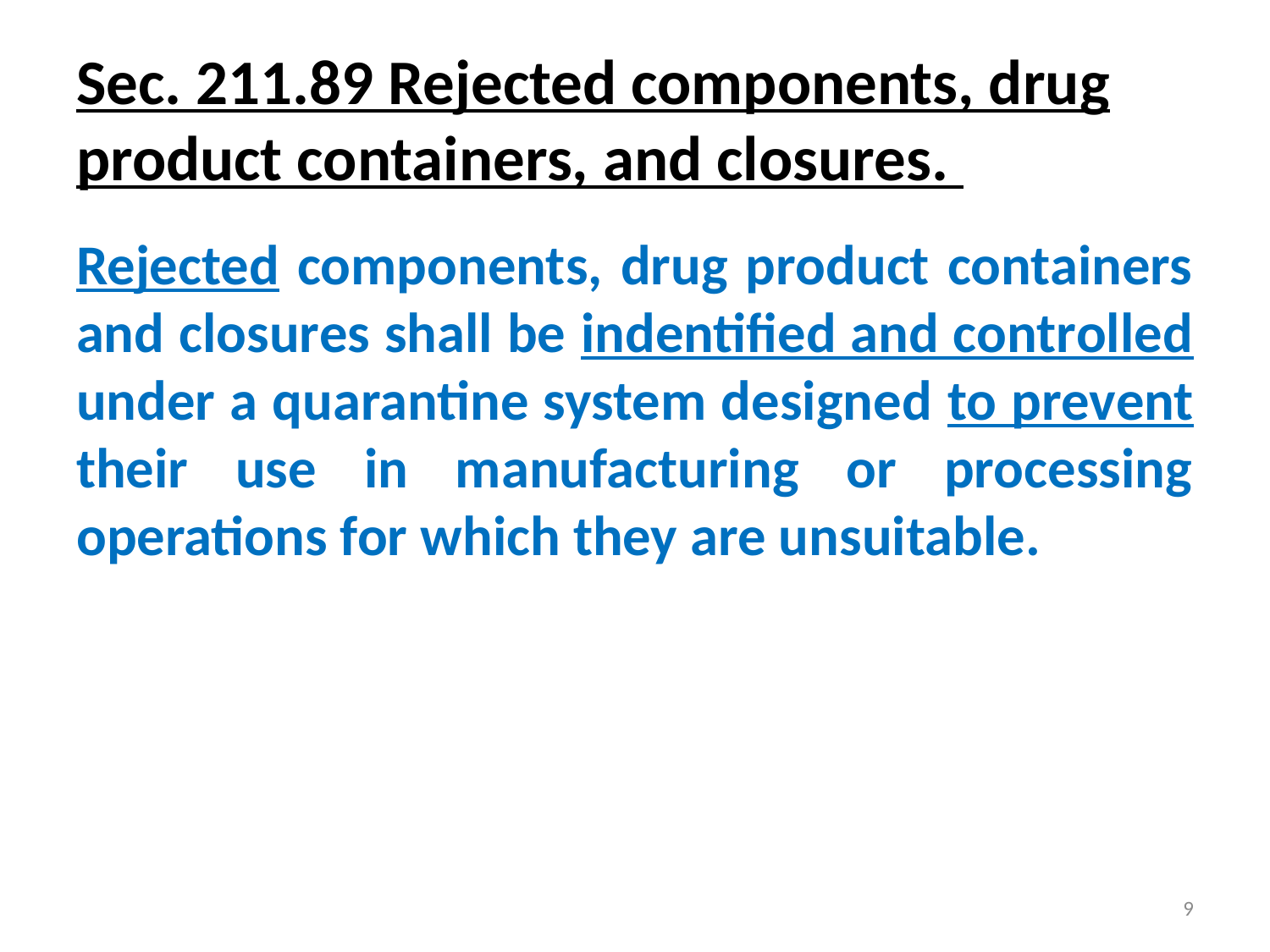

# Sec. 211.89 Rejected components, drug product containers, and closures.
Rejected components, drug product containers and closures shall be indentified and controlled under a quarantine system designed to prevent their use in manufacturing or processing operations for which they are unsuitable.

9